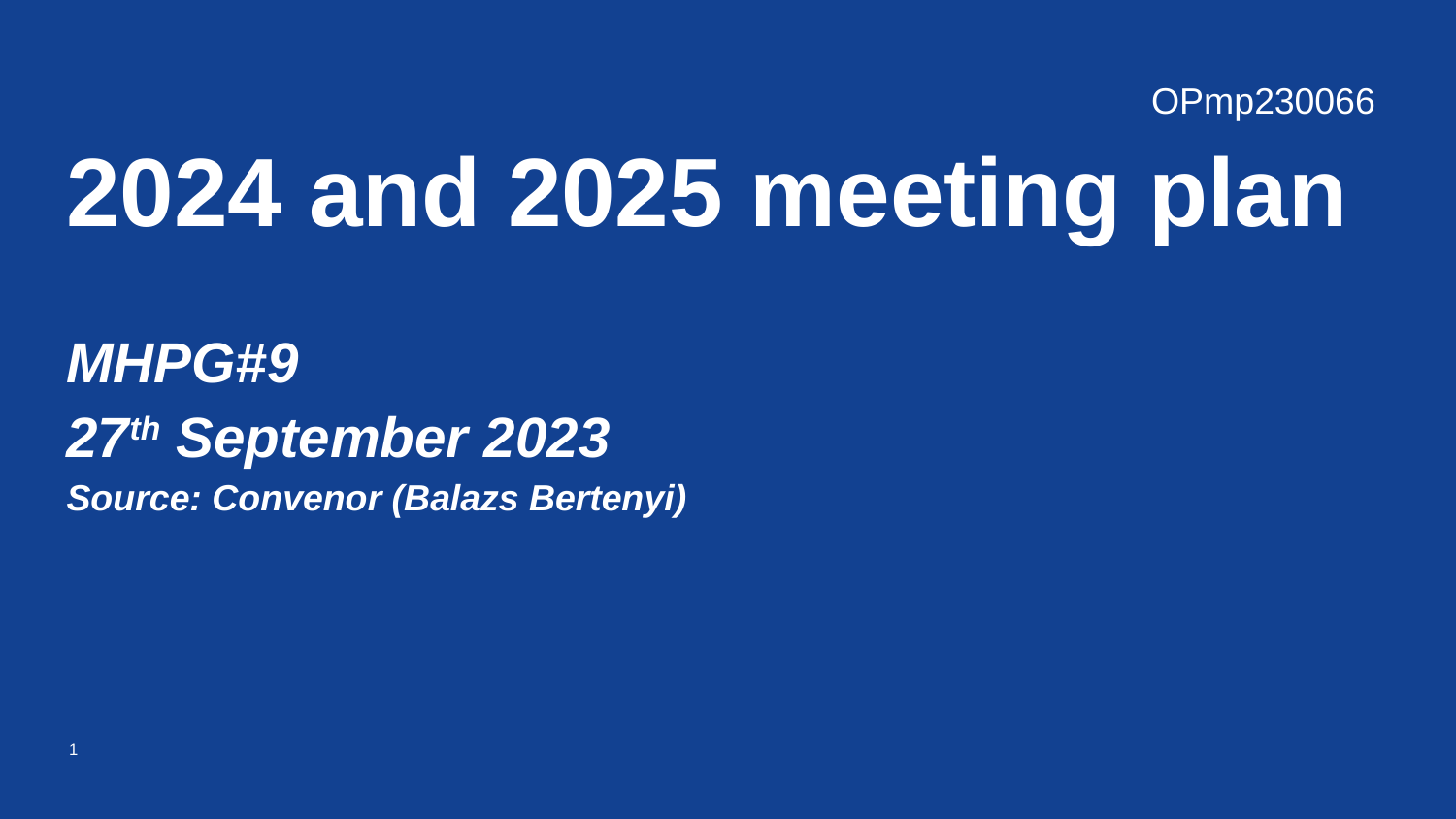

OPmp230066
2024 and 2025 meeting plan

MHPG#9
27th September 2023
Source: Convenor (Balazs Bertenyi)